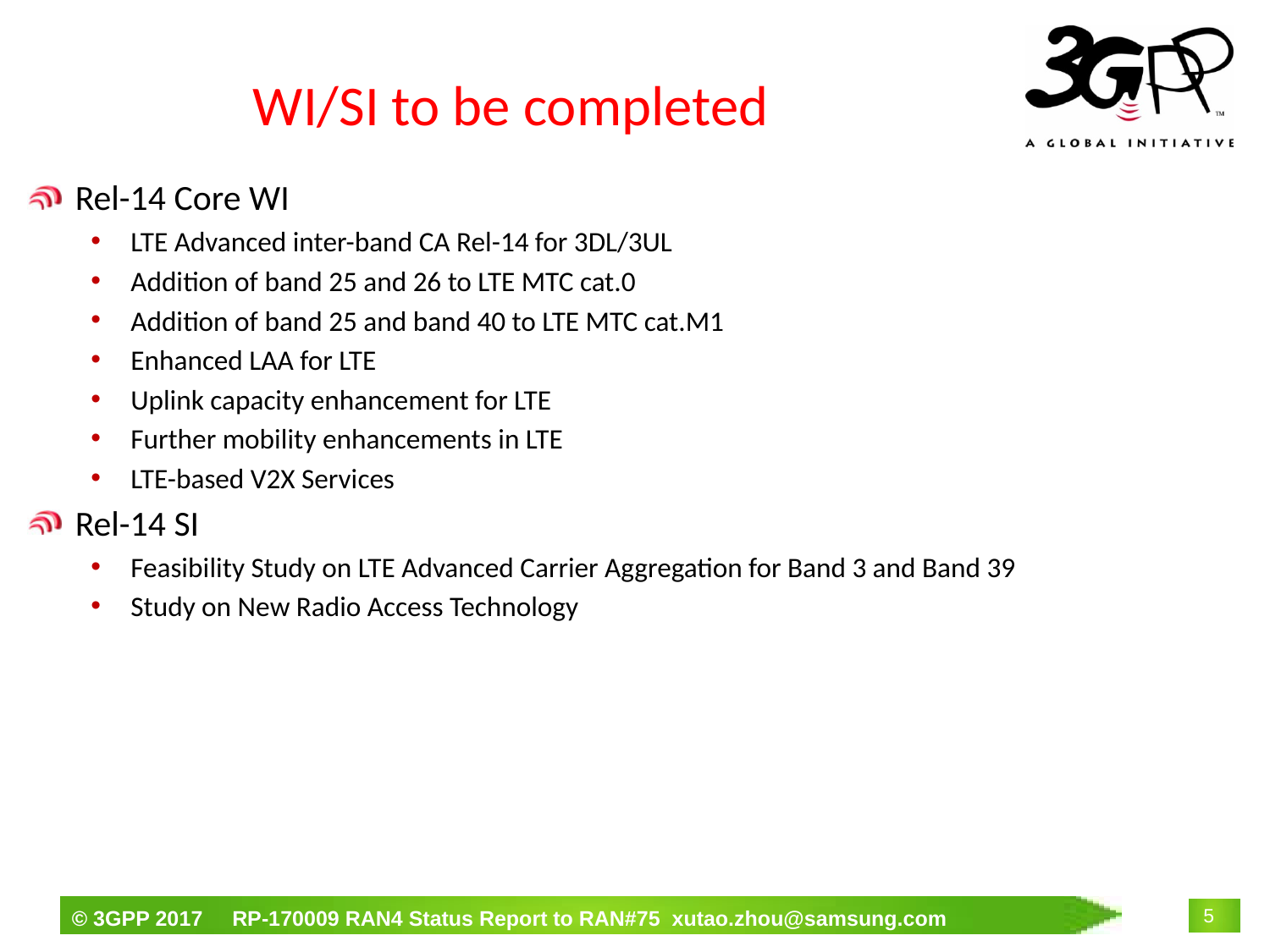

# WI/SI to be completed
Rel-14 Core WI
LTE Advanced inter-band CA Rel-14 for 3DL/3UL
Addition of band 25 and 26 to LTE MTC cat.0
Addition of band 25 and band 40 to LTE MTC cat.M1
Enhanced LAA for LTE
Uplink capacity enhancement for LTE
Further mobility enhancements in LTE
LTE-based V2X Services
Rel-14 SI
Feasibility Study on LTE Advanced Carrier Aggregation for Band 3 and Band 39
Study on New Radio Access Technology